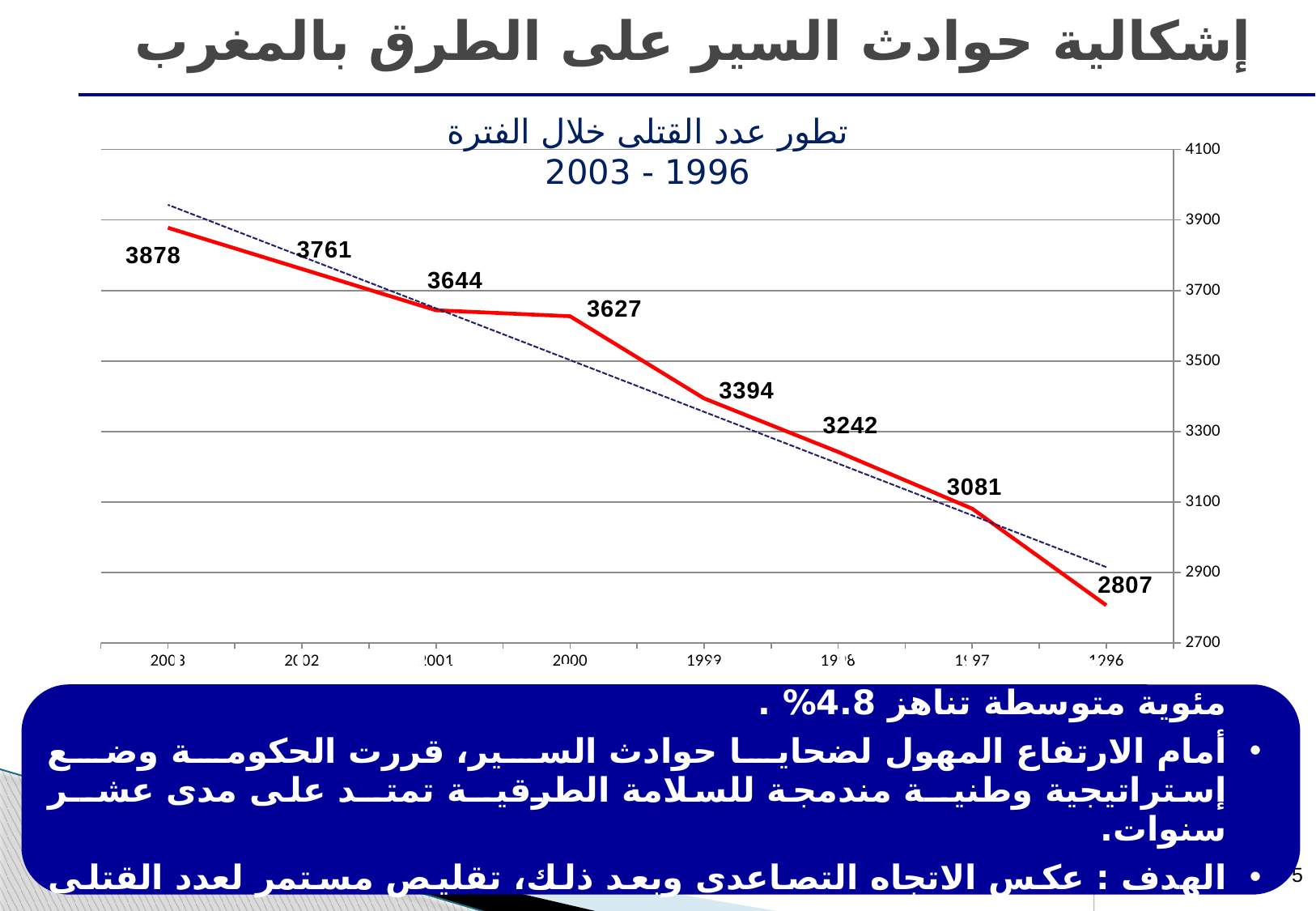

# إشكالية حوادث السير على الطرق بالمغرب
تطور عدد القتلى خلال الفترة 1996 - 2003

### Chart

| Category | عدد القتلى |
|---|---|
| 1996 | 2807.0 |
| 1997 | 3081.0 |
| 1998 | 3242.0 |
| 1999 | 3394.0 |
| 2000 | 3627.0 |
| 2001 | 3644.0 |
| 2002 | 3761.0 |
| 2003 | 3878.0 |
سجل عدد القتلى خلال الفترة  1996 – 2003، ارتفاعا سنويا بنسبة مئوية متوسطة تناهز 4.8% .
أمام الارتفاع المهول لضحايا حوادث السير، قررت الحكومة وضع إستراتيجية وطنيــة مندمجة للسلامة الطرقيــة تمتــد على مدى عشــر سنوات.
الهدف : عكس الاتجاه التصاعدي وبعد ذلك، تقليص مستمر لعدد القتلى والمصابين بجروح خطيرة
5